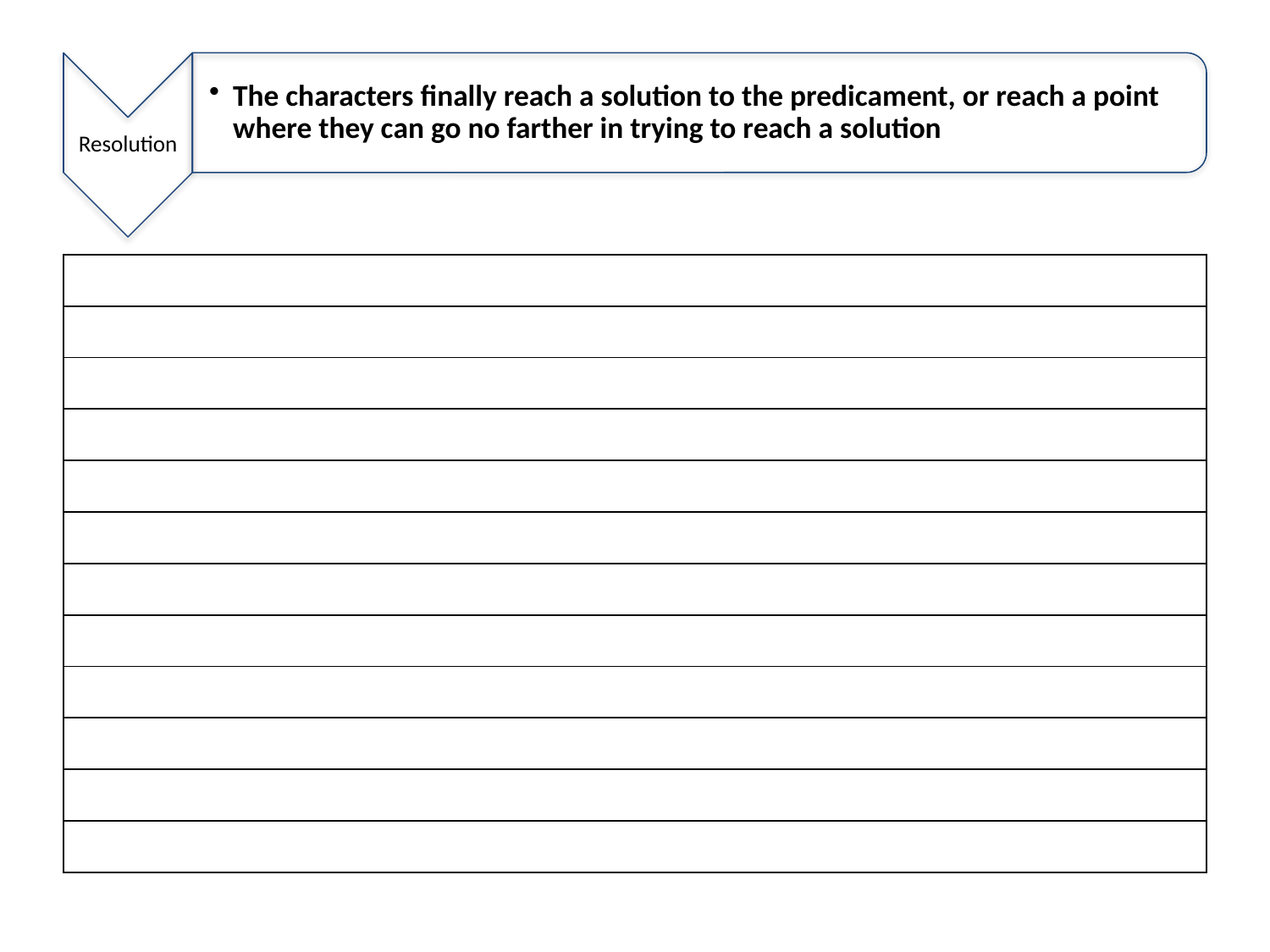

The characters finally reach a solution to the predicament, or reach a point where they can go no farther in trying to reach a solution

Resolution
|  |
| --- |
|  |
|  |
|  |
|  |
|  |
|  |
|  |
|  |
|  |
|  |
|  |